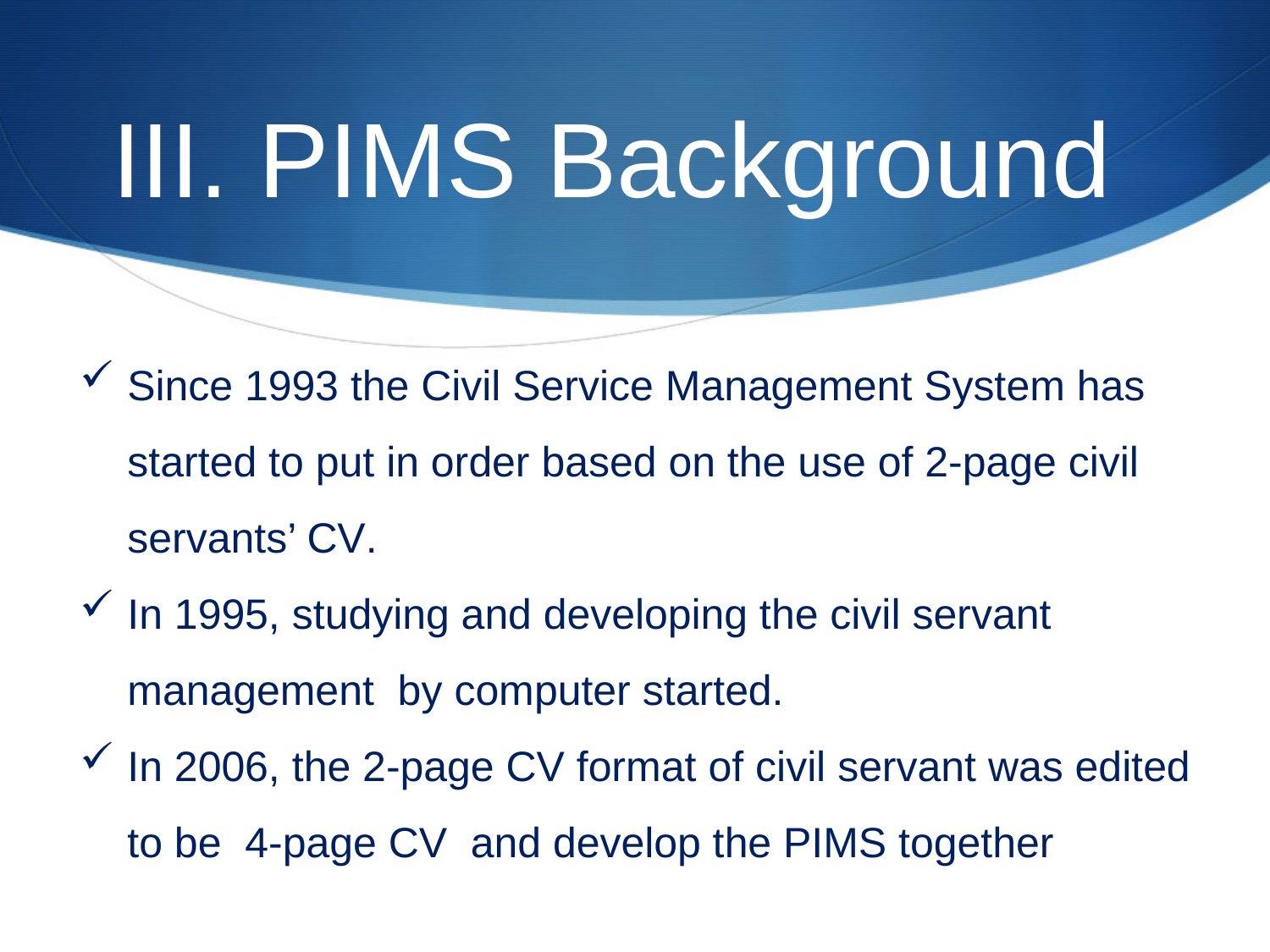

# III. PIMS Background
Since 1993 the Civil Service Management System has started to put in order based on the use of 2-page civil servants’ CV.
In 1995, studying and developing the civil servant management  by computer started.
In 2006, the 2-page CV format of civil servant was edited to be  4-page CV  and develop the PIMS together